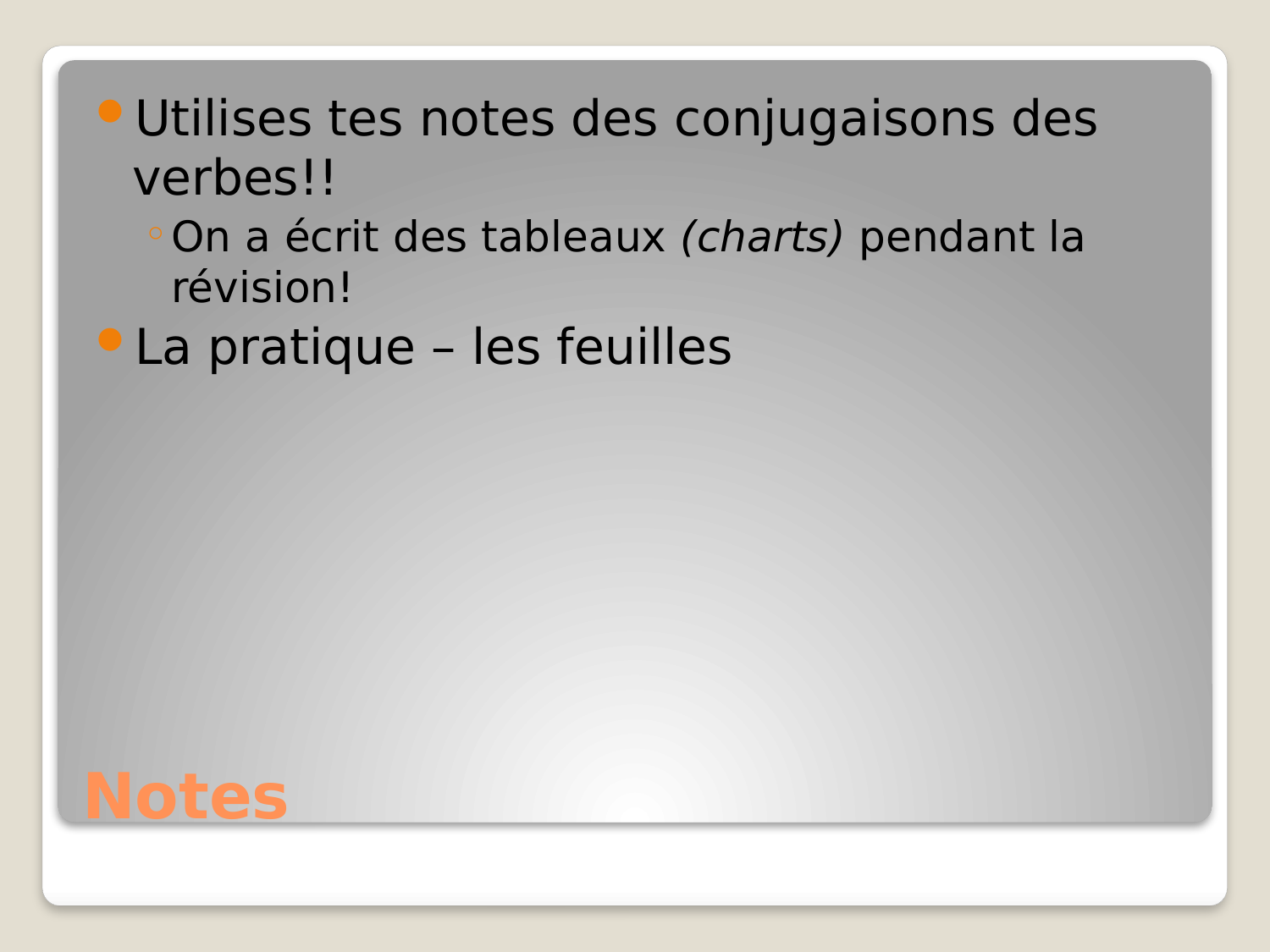

Utilises tes notes des conjugaisons des verbes!!
On a écrit des tableaux (charts) pendant la révision!
La pratique – les feuilles
# Notes